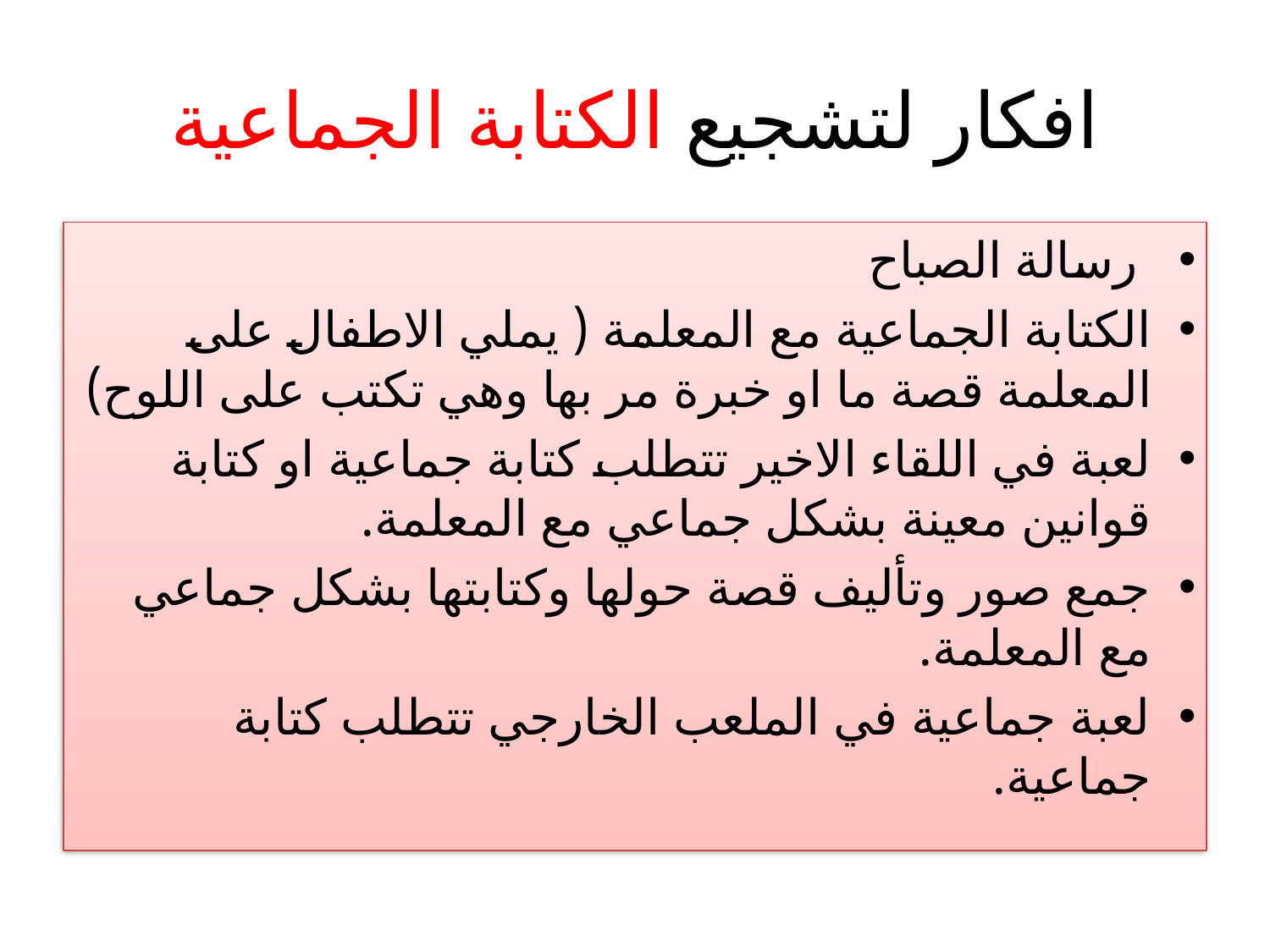

# افكار لتشجيع الكتابة الجماعية
رسالة الصباح
الكتابة الجماعية مع المعلمة ( يملي الاطفال على المعلمة قصة ما او خبرة مر بها وهي تكتب على اللوح)
لعبة في اللقاء الاخير تتطلب كتابة جماعية او كتابة قوانين معينة بشكل جماعي مع المعلمة.
جمع صور وتأليف قصة حولها وكتابتها بشكل جماعي مع المعلمة.
لعبة جماعية في الملعب الخارجي تتطلب كتابة جماعية.